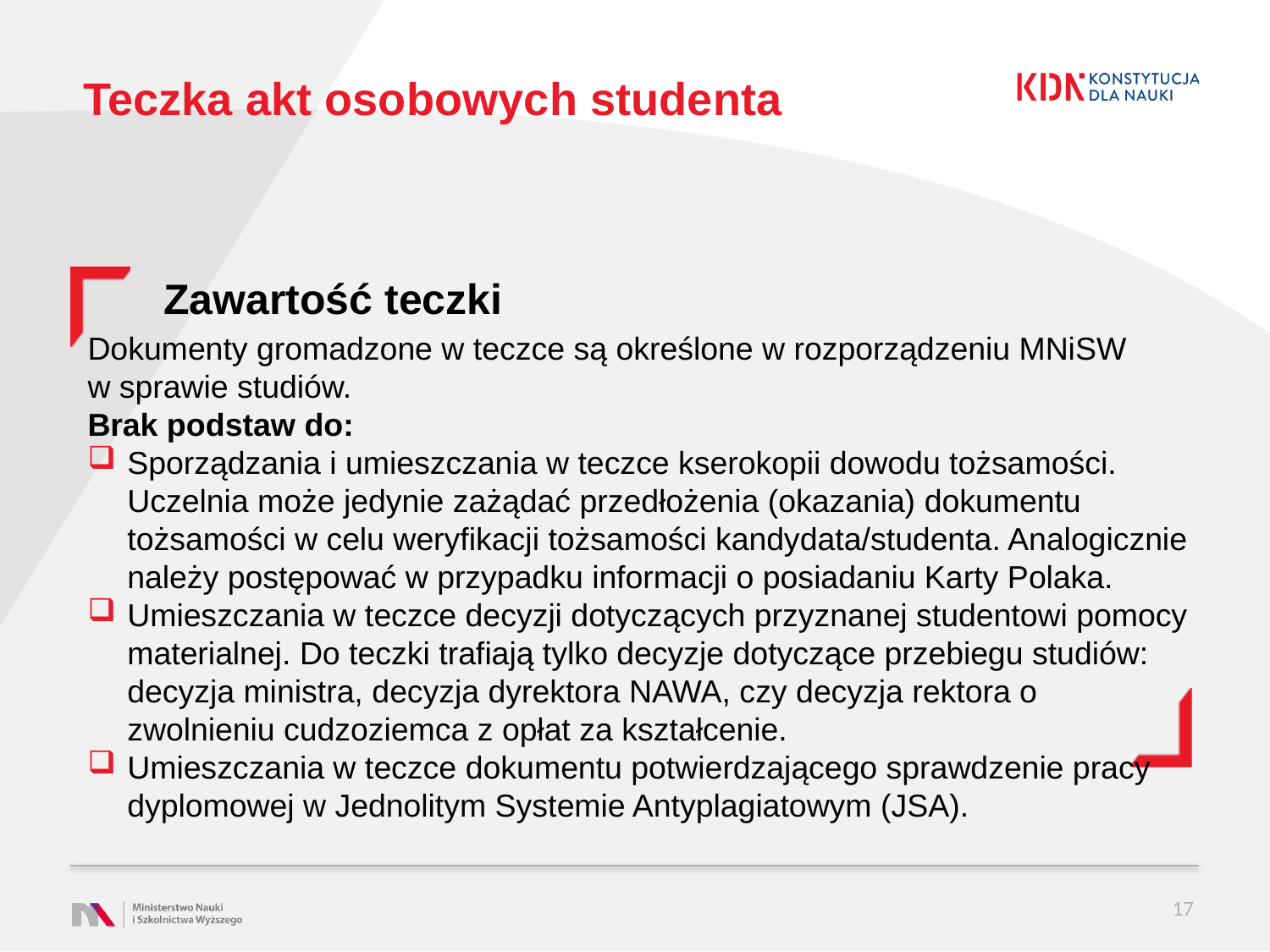

# Teczka akt osobowych studenta
Zawartość teczki
Dokumenty gromadzone w teczce są określone w rozporządzeniu MNiSW
w sprawie studiów.
Brak podstaw do:
Sporządzania i umieszczania w teczce kserokopii dowodu tożsamości. Uczelnia może jedynie zażądać przedłożenia (okazania) dokumentu tożsamości w celu weryfikacji tożsamości kandydata/studenta. Analogicznie należy postępować w przypadku informacji o posiadaniu Karty Polaka.
Umieszczania w teczce decyzji dotyczących przyznanej studentowi pomocy materialnej. Do teczki trafiają tylko decyzje dotyczące przebiegu studiów: decyzja ministra, decyzja dyrektora NAWA, czy decyzja rektora o zwolnieniu cudzoziemca z opłat za kształcenie.
Umieszczania w teczce dokumentu potwierdzającego sprawdzenie pracy dyplomowej w Jednolitym Systemie Antyplagiatowym (JSA).
17